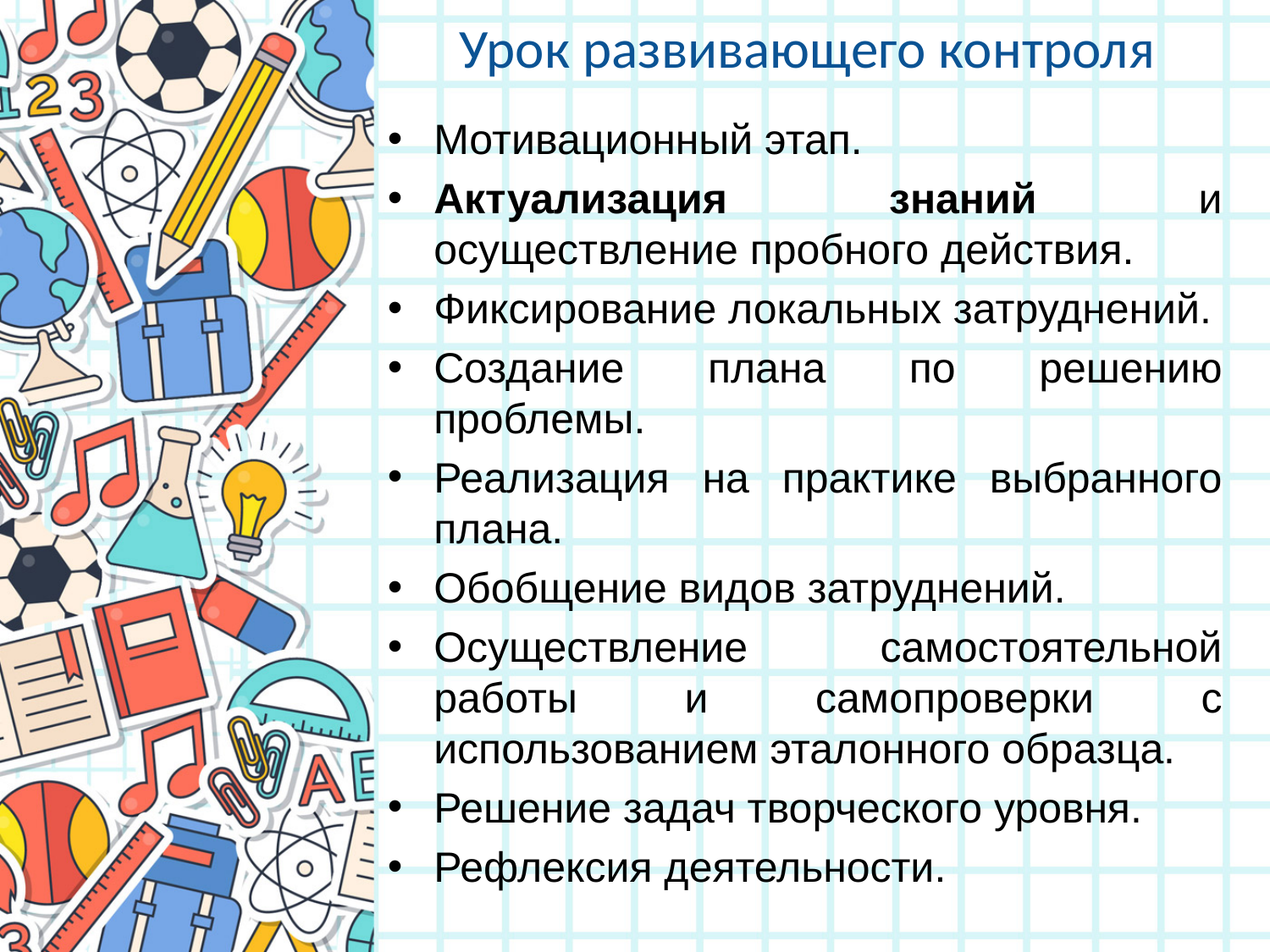

# Урок развивающего контроля
Мотивационный этап.
Актуализация знаний и осуществление пробного действия.
Фиксирование локальных затруднений.
Создание плана по решению проблемы.
Реализация на практике выбранного плана.
Обобщение видов затруднений.
Осуществление самостоятельной работы и самопроверки с использованием эталонного образца.
Решение задач творческого уровня.
Рефлексия деятельности.